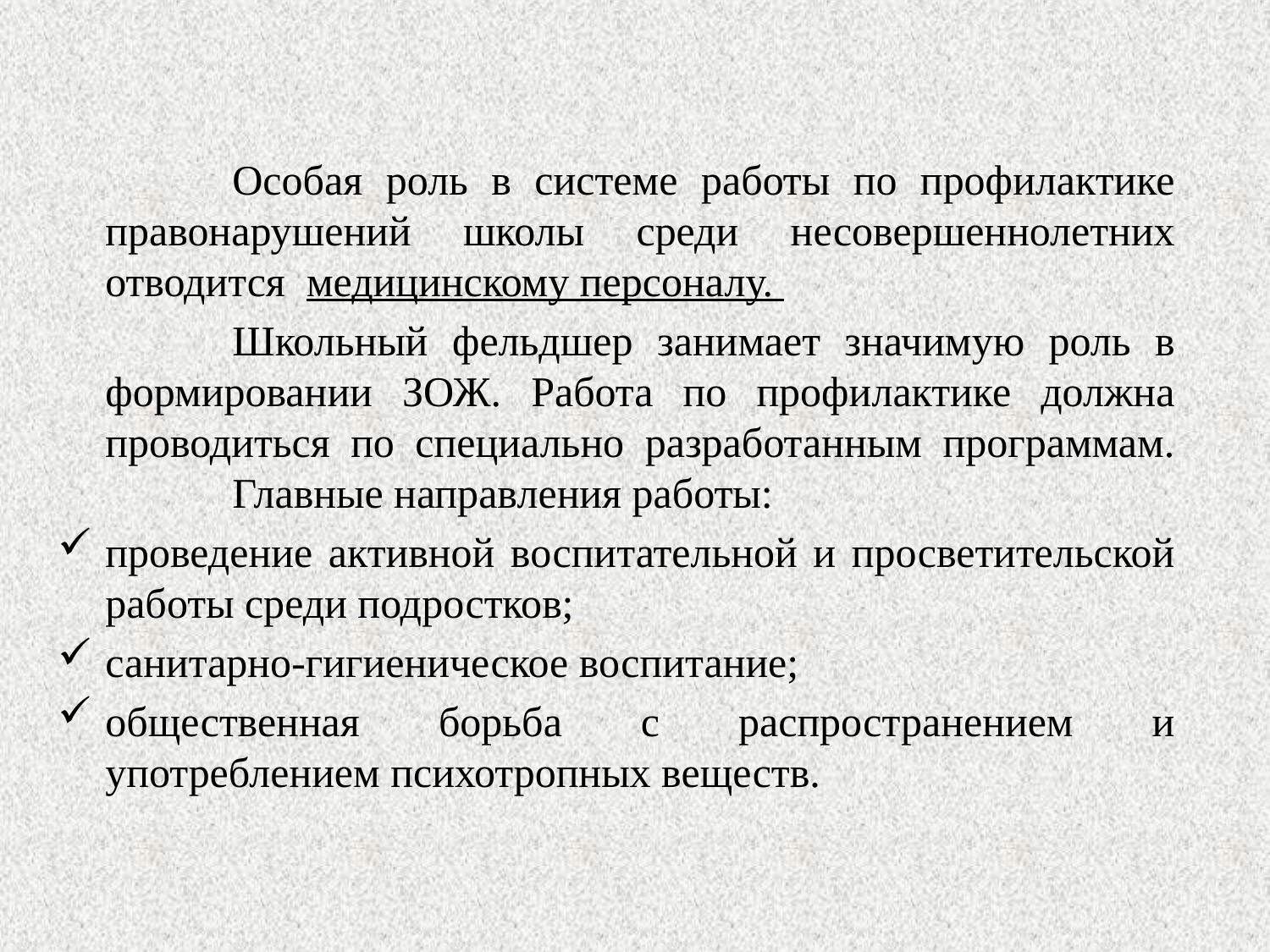

Особая роль в системе работы по профилактике правонарушений школы среди несовершеннолетних отводится  медицинскому персоналу.
		Школьный фельдшер занимает значимую роль в формировании ЗОЖ. Работа по профилактике должна проводиться по специально разработанным программам. 	Главные направления работы:
проведение активной воспитательной и просветительской работы среди подростков;
санитарно-гигиеническое воспитание;
общественная борьба с распространением и употреблением психотропных веществ.